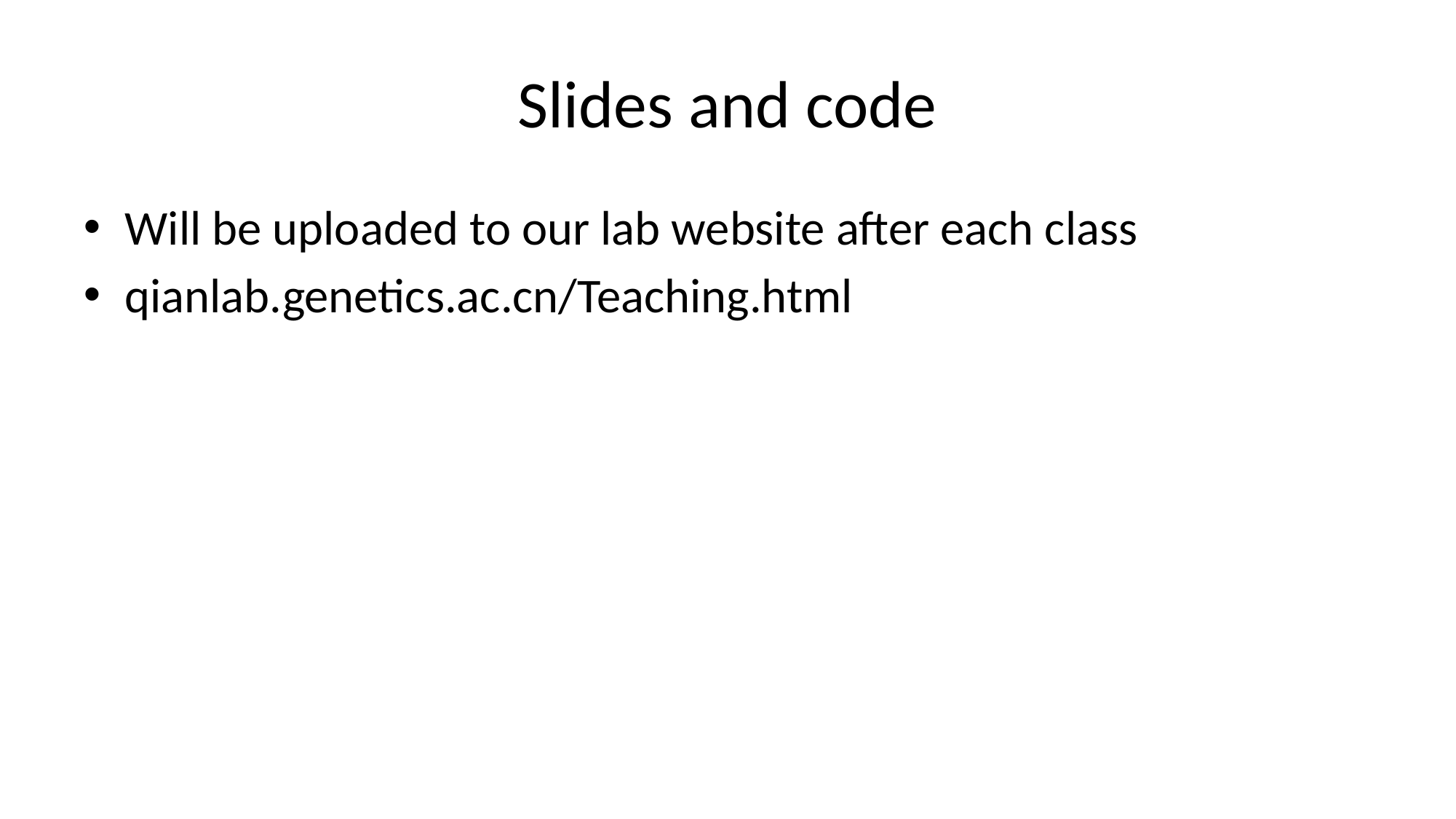

# Slides and code
Will be uploaded to our lab website after each class
qianlab.genetics.ac.cn/Teaching.html